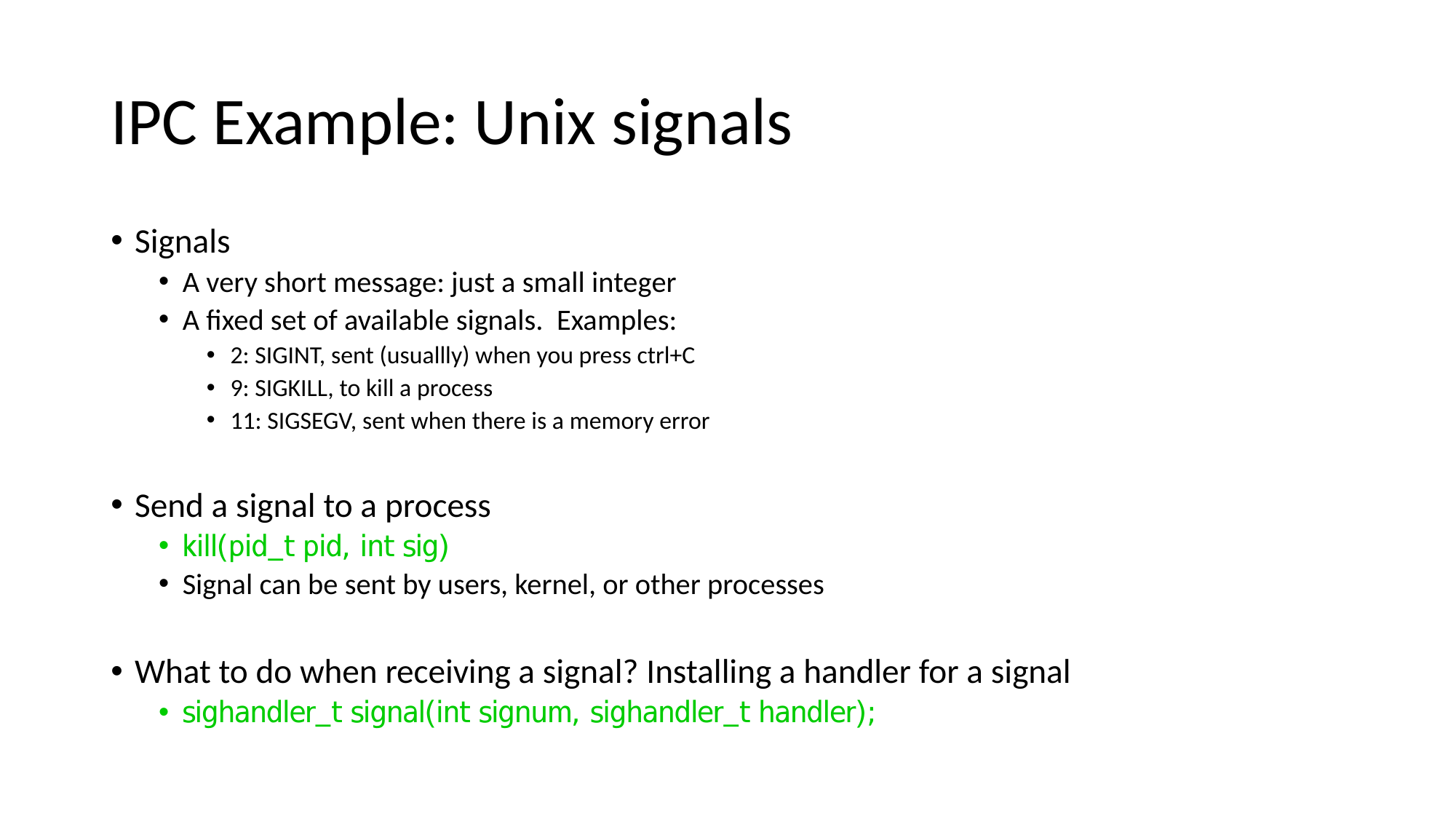

# IPC Example: Unix signals
Signals
A very short message: just a small integer
A fixed set of available signals.  Examples:
2: SIGINT, sent (usuallly) when you press ctrl+C
9: SIGKILL, to kill a process
11: SIGSEGV, sent when there is a memory error

Send a signal to a process
kill(pid_t pid, int sig)
Signal can be sent by users, kernel, or other processes

What to do when receiving a signal? Installing a handler for a signal
sighandler_t signal(int signum, sighandler_t handler);